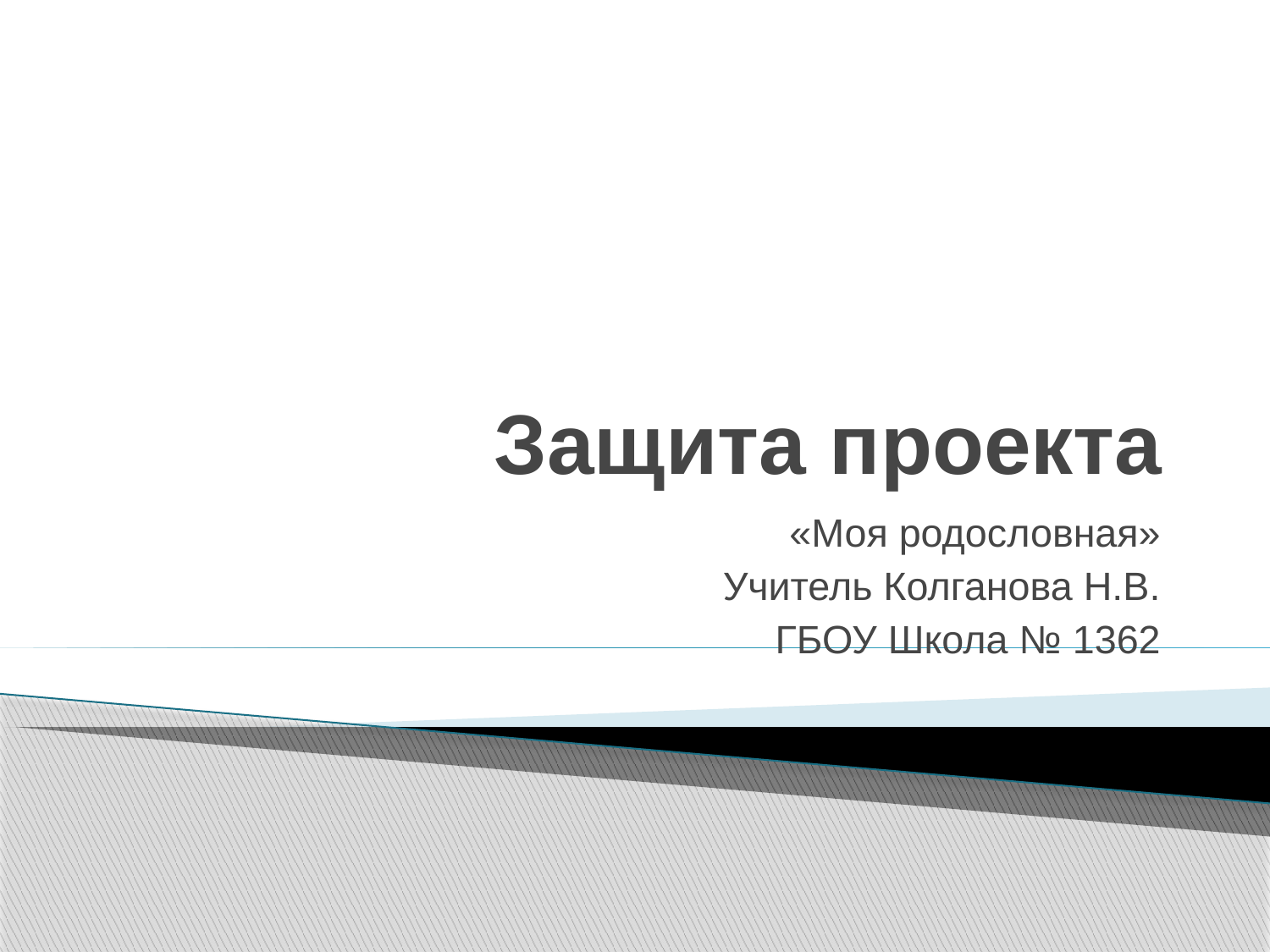

# Защита проекта
«Моя родословная»
Учитель Колганова Н.В.
ГБОУ Школа № 1362